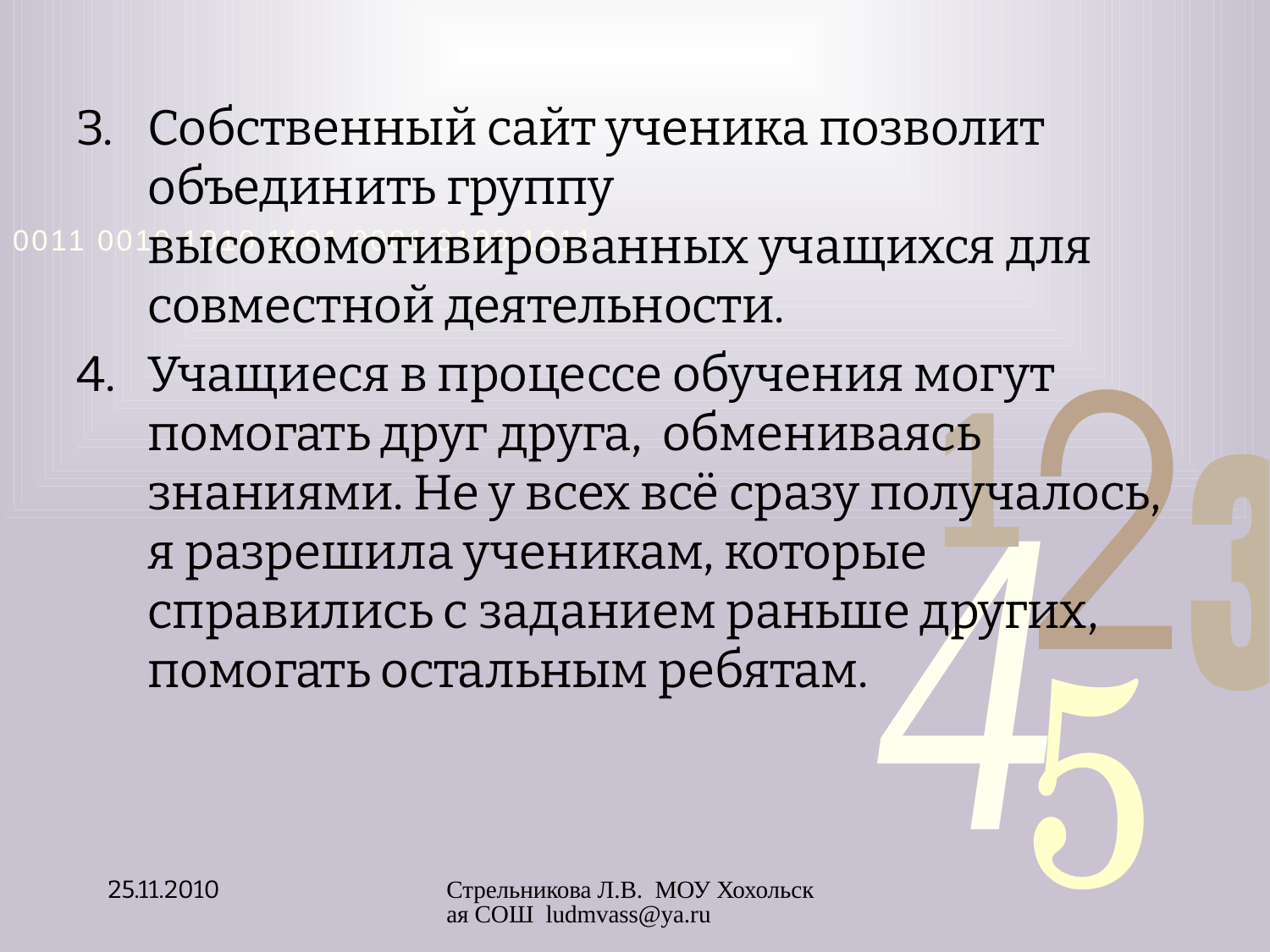

Собственный сайт ученика позволит объединить группу высокомотивированных учащихся для совместной деятельности.
Учащиеся в процессе обучения могут помогать друг друга,  обмениваясь  знаниями. Не у всех всё сразу получалось, я разрешила ученикам, которые справились с заданием раньше других, помогать остальным ребятам.

25.11.2010
Стрельникова Л.В.  МОУ Хохольская СОШ  ludmvass@ya.ru